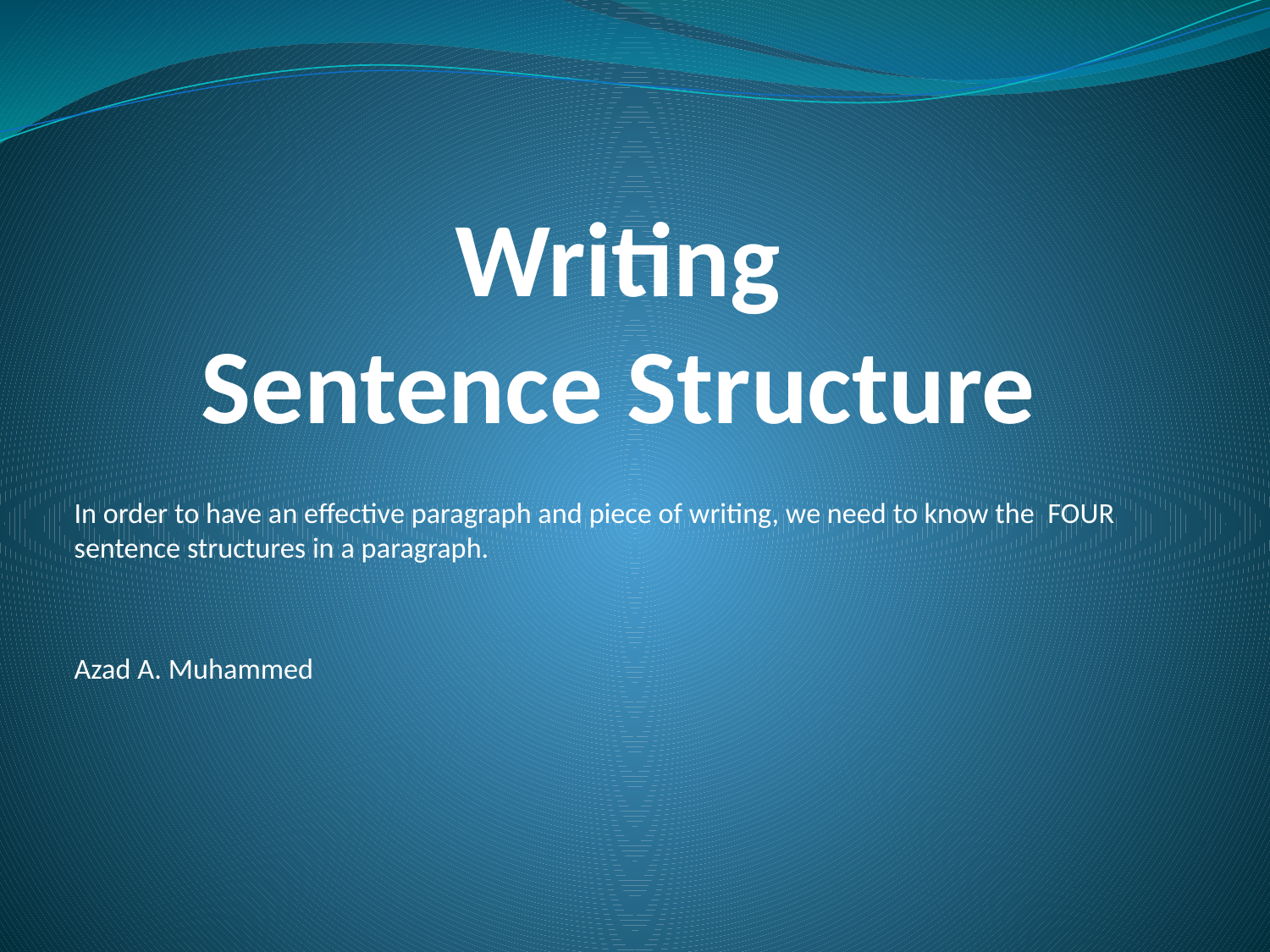

# Writing Sentence Structure

In order to have an effective paragraph and piece of writing, we need to know the  FOUR  sentence structures in a paragraph.

Azad A. Muhammed